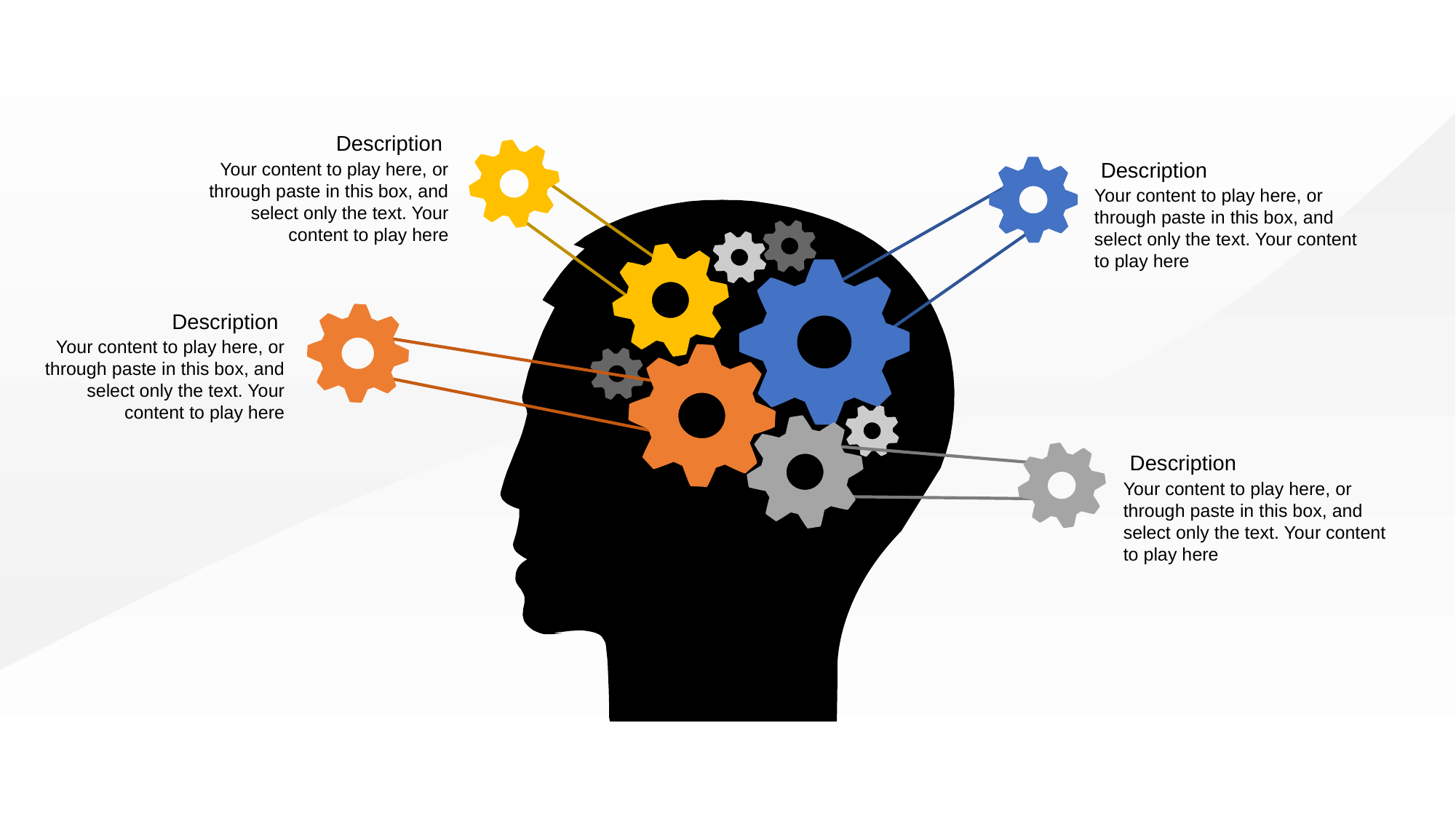

Description

Description
Your content to play here, or through paste in this box, and select only the text. Your content to play here

Your content to play here, or through paste in this box, and select only the text. Your content to play here

Description

Your content to play here, or through paste in this box, and select only the text. Your content to play here

Description
Your content to play here, or through paste in this box, and select only the text. Your content to play here